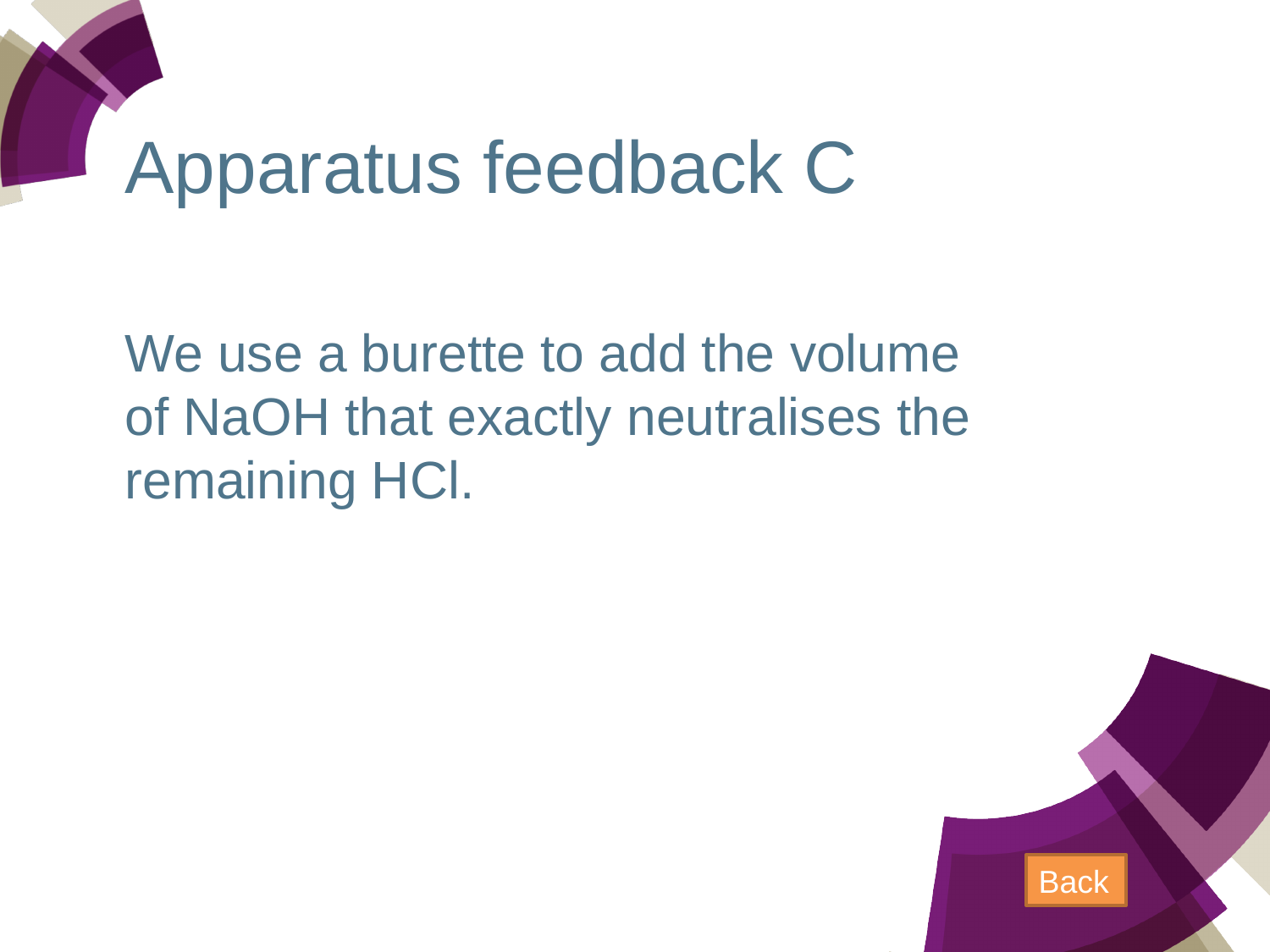

# Apparatus feedback C
We use a burette to add the volume of NaOH that exactly neutralises the remaining HCl.
Back